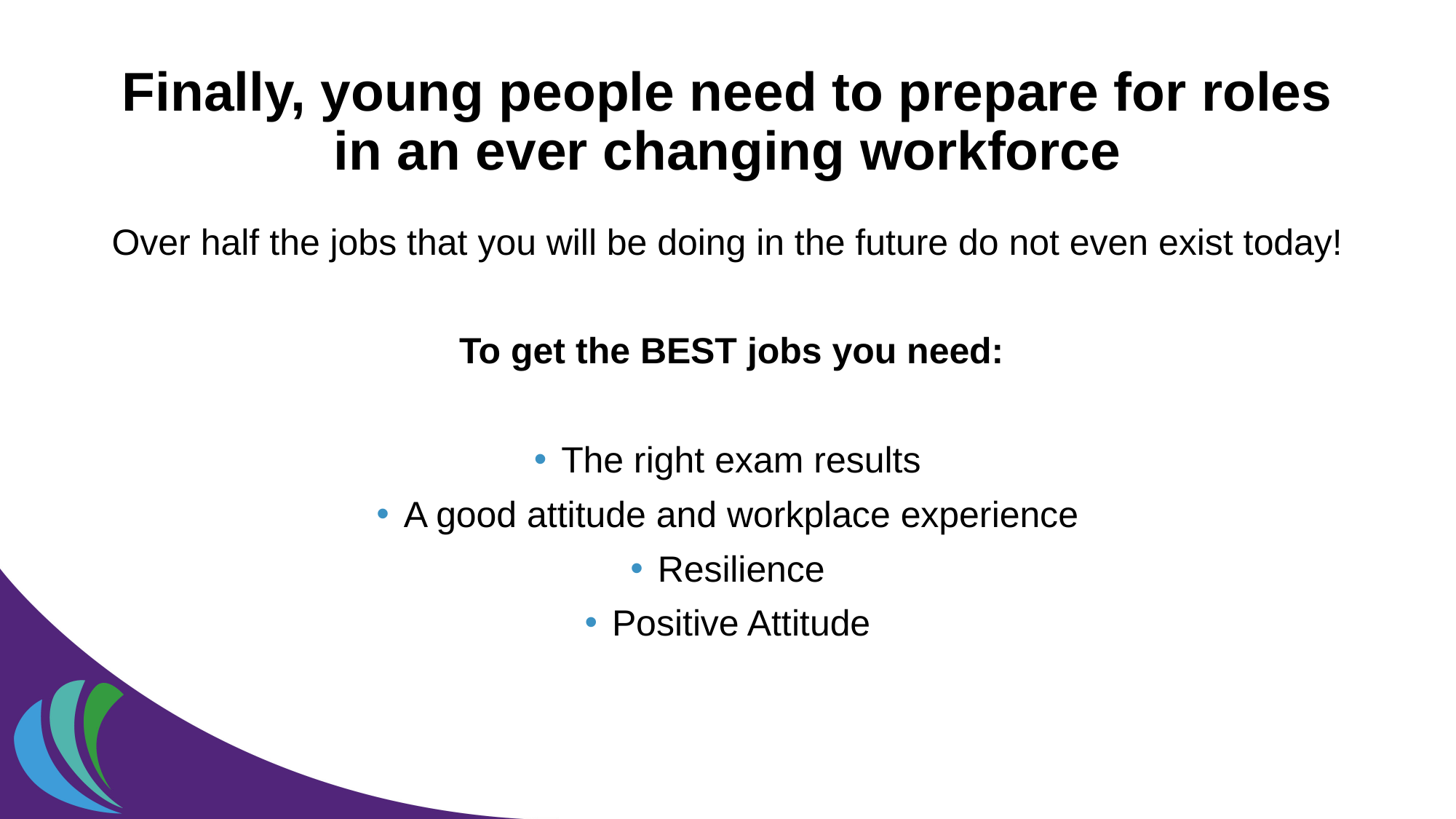

# Finally, young people need to prepare for roles in an ever changing workforce
Over half the jobs that you will be doing in the future do not even exist today!

To get the BEST jobs you need:

The right exam results
A good attitude and workplace experience
Resilience
Positive Attitude